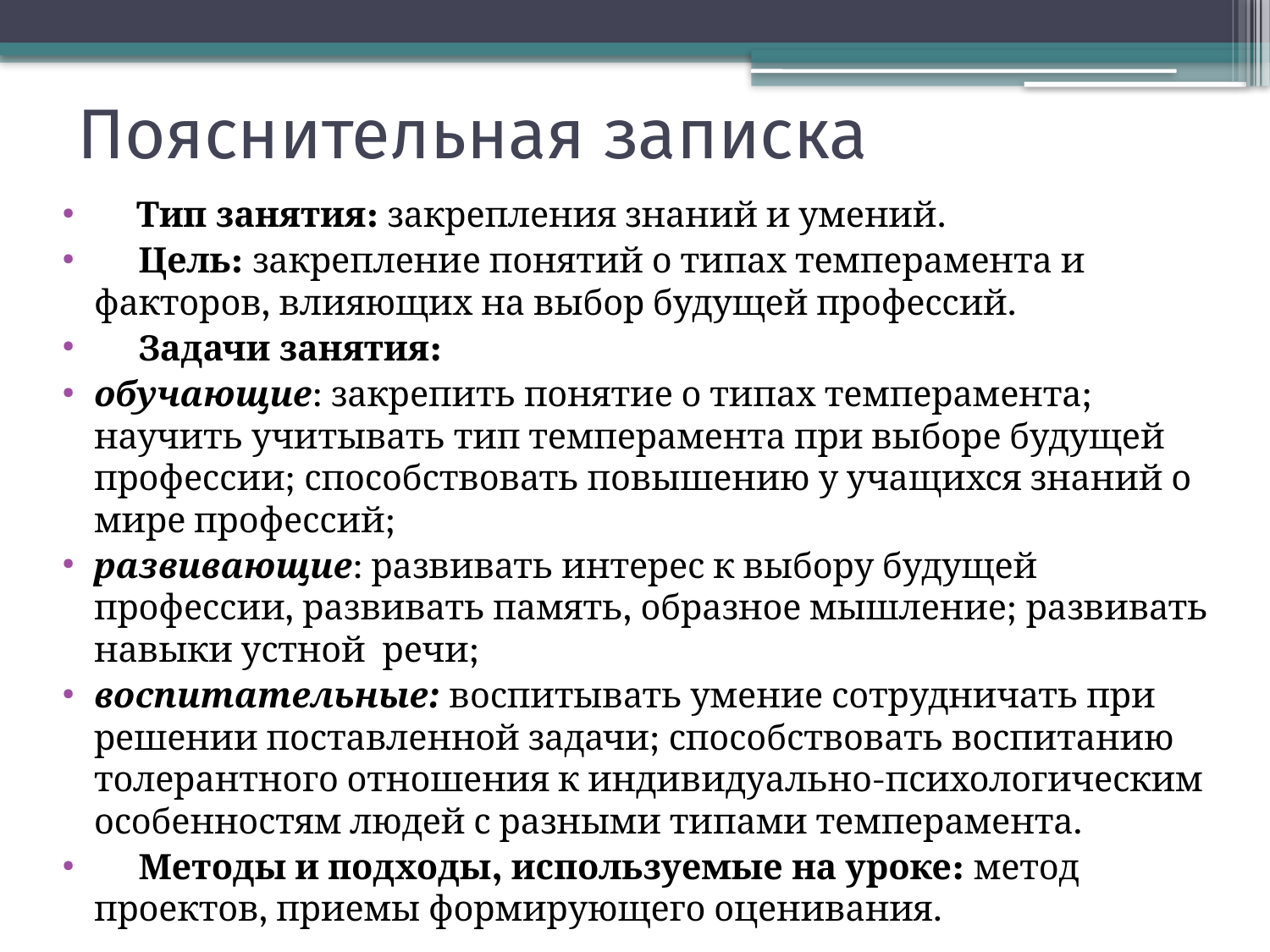

# Пояснительная записка
     Тип занятия: закрепления знаний и умений.
     Цель: закрепление понятий о типах темперамента и факторов, влияющих на выбор будущей профессий.
     Задачи занятия:
обучающие: закрепить понятие о типах темперамента; научить учитывать тип темперамента при выборе будущей профессии; способствовать повышению у учащихся знаний о мире профессий;
развивающие: развивать интерес к выбору будущей профессии, развивать память, образное мышление; развивать навыки устной  речи;
воспитательные: воспитывать умение сотрудничать при решении поставленной задачи; способствовать воспитанию толерантного отношения к индивидуально-психологическим особенностям людей с разными типами темперамента.
     Методы и подходы, используемые на уроке: метод проектов, приемы формирующего оценивания.